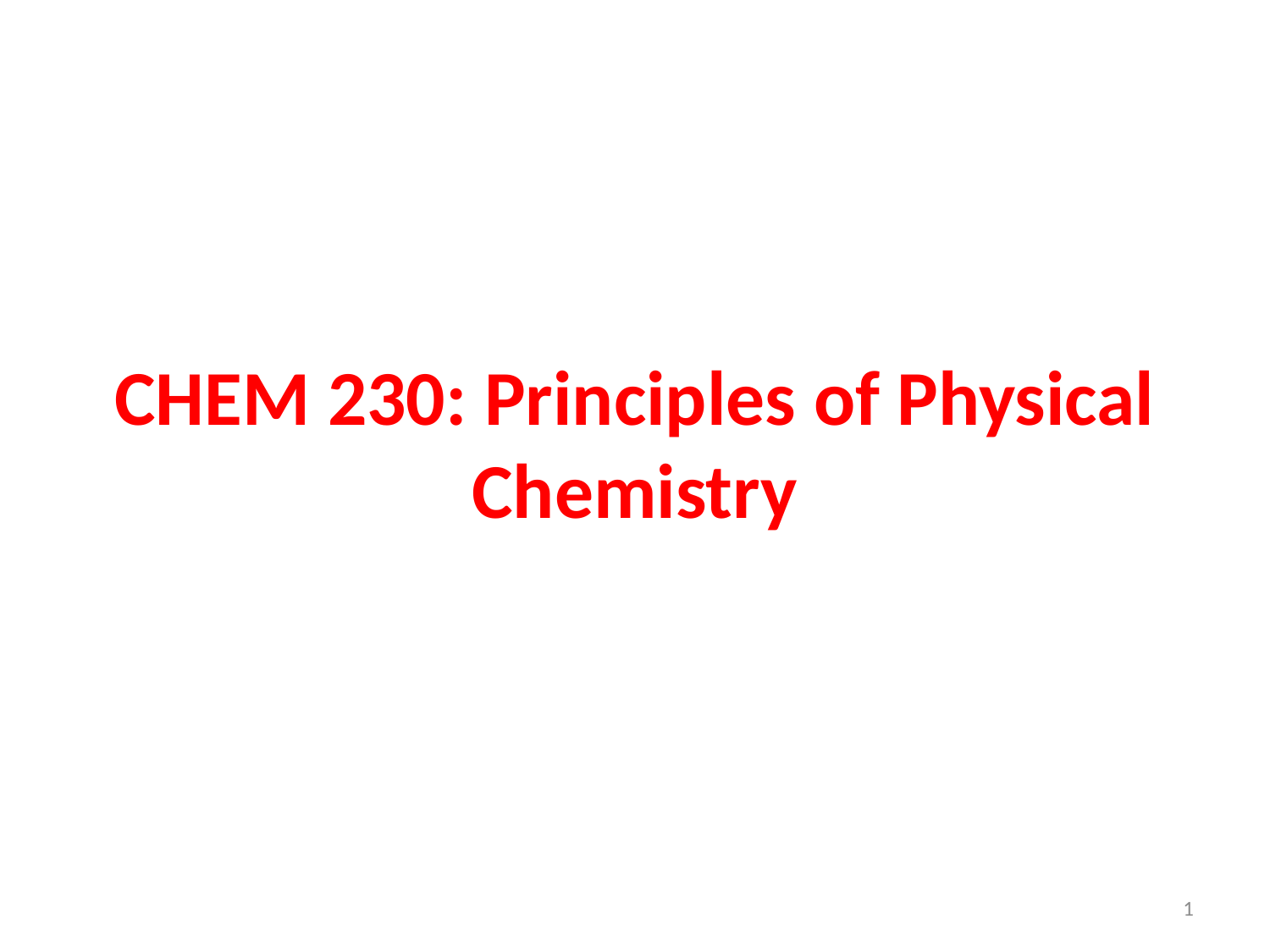

# CHEM 230: Principles of Physical Chemistry
1